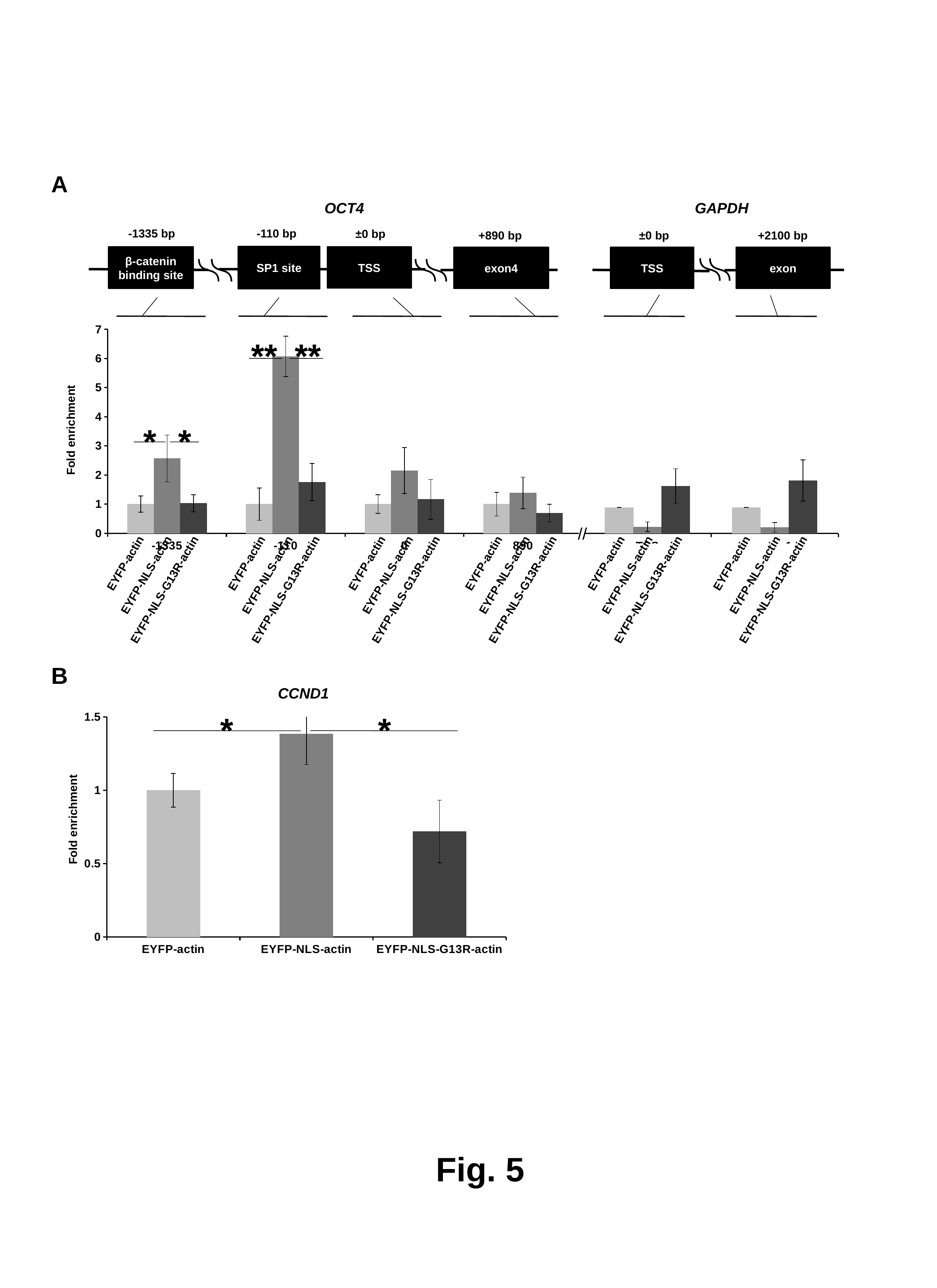

A
OCT4
GAPDH
-1335 bp
β-catenin
binding site
-110 bp
±0 bp
+890 bp
±0 bp
+2100 bp
SP1 site
TSS
exon4
TSS
exon

### Chart

| Category | EYFP-actin | EYFP-NLS-actin | EYFP-NLS-G13R |
|---|---|---|---|
| TSS | 1.0 | 0.25957608639214574 | 1.8234226404579477 |
| exon1 | 1.0 | 0.23859481063858487 | 2.035833704995843 |

### Chart

| Category | EYFP-actin | EYFP-NLS-actin | EYFP-NLS-G13R-actin |
|---|---|---|---|
| -1335 | 1.0 | 2.5659108574794005 | 1.0273241814437377 |
| -110 | 1.0 | 6.070820582272742 | 1.7569622895610357 |
| 0 | 1.0 | 2.1498286809008627 | 1.1608922451480788 |
| 890 | 1.0 | 1.3885462730959859 | 0.6935670443598625 |
**
**
*
*
Fold enrichment
EYFP-actin
EYFP-NLS-actin
EYFP-NLS-G13R-actin
EYFP-actin
EYFP-NLS-actin
EYFP-NLS-G13R-actin
EYFP-actin
EYFP-NLS-actin
EYFP-NLS-G13R-actin
EYFP-actin
EYFP-NLS-actin
EYFP-NLS-G13R-actin
EYFP-actin
EYFP-NLS-actin
EYFP-NLS-G13R-actin
EYFP-actin
EYFP-NLS-actin
EYFP-NLS-G13R-actin
//

B
CCND1

### Chart

| Category |  |
|---|---|
| EYFP-actin | 1.0 |
| EYFP-NLS-actin | 1.382594989866483 |
| EYFP-NLS-G13R-actin | 0.7190206836306446 |
*
*
Fold enrichment
Fig. 5